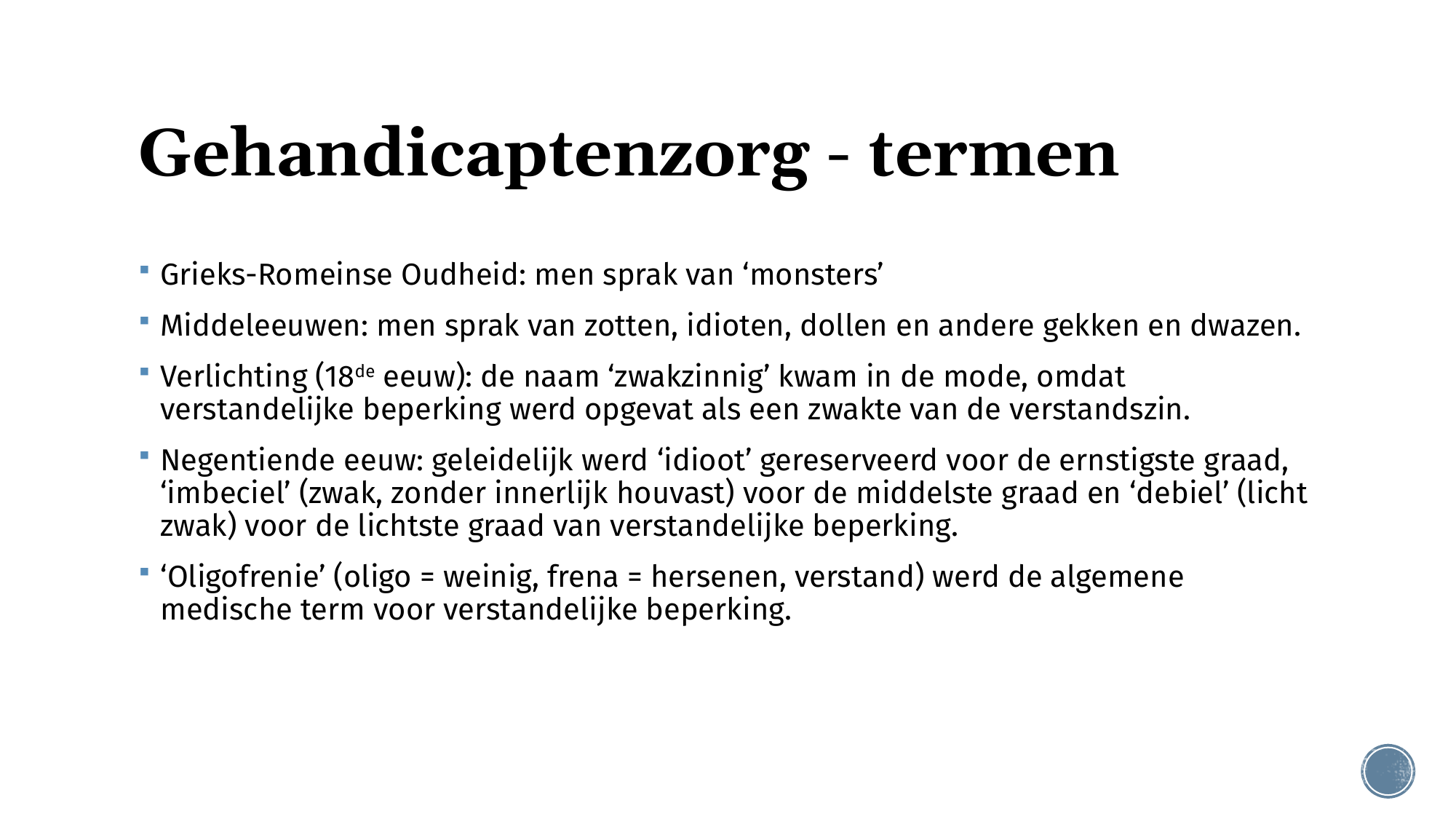

# Gehandicaptenzorg - termen
Grieks-Romeinse Oudheid: men sprak van ‘monsters’
Middeleeuwen: men sprak van zotten, idioten, dollen en andere gekken en dwazen.
Verlichting (18de eeuw): de naam ‘zwakzinnig’ kwam in de mode, omdat verstandelijke beperking werd opgevat als een zwakte van de verstandszin.
Negentiende eeuw: geleidelijk werd ‘idioot’ gereserveerd voor de ernstigste graad, ‘imbeciel’ (zwak, zonder innerlijk houvast) voor de middelste graad en ‘debiel’ (licht zwak) voor de lichtste graad van verstandelijke beperking.
‘Oligofrenie’ (oligo = weinig, frena = hersenen, verstand) werd de algemene medische term voor verstandelijke beperking.